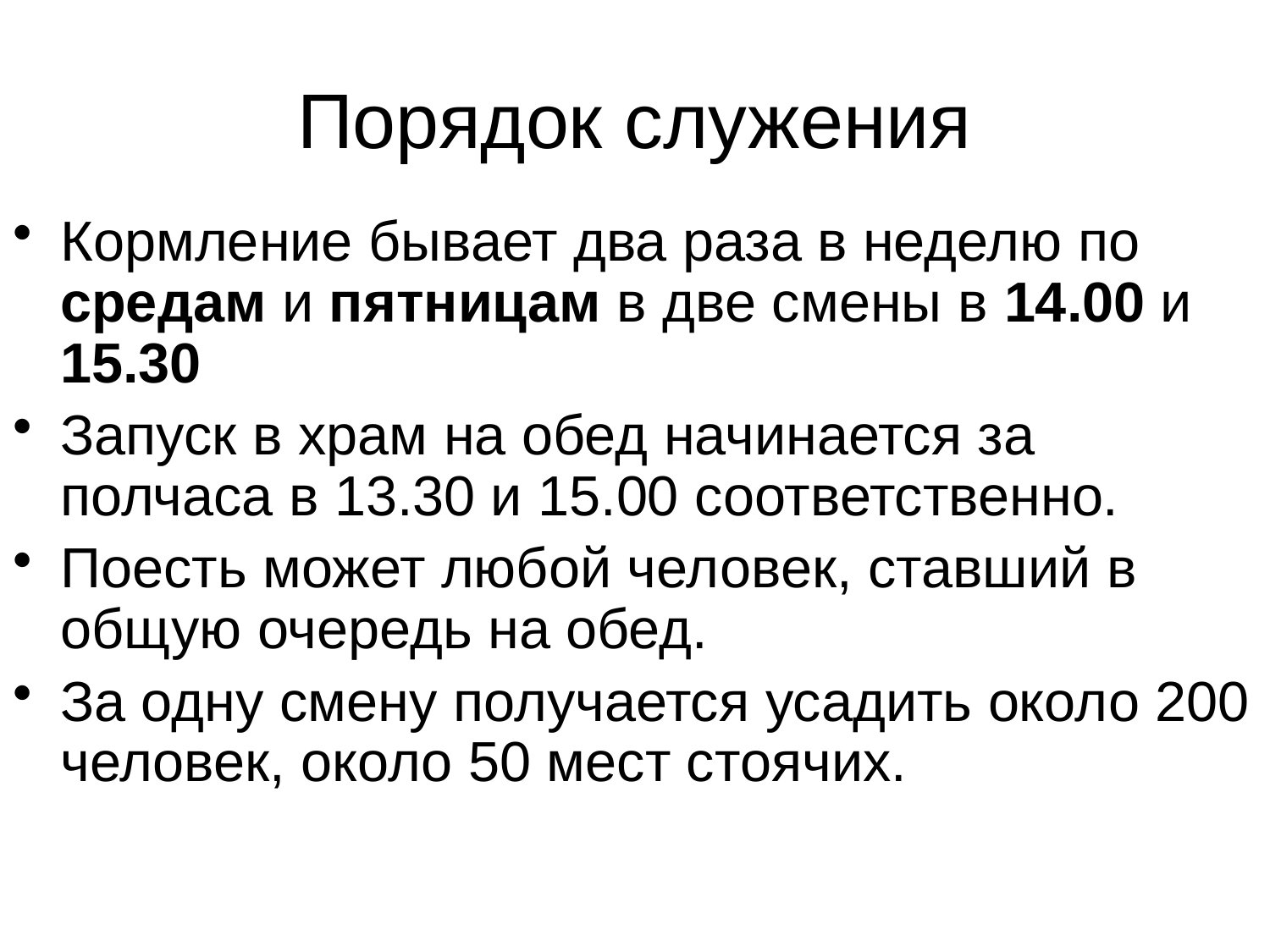

# Порядок служения
Кормление бывает два раза в неделю по средам и пятницам в две смены в 14.00 и 15.30
Запуск в храм на обед начинается за полчаса в 13.30 и 15.00 соответственно.
Поесть может любой человек, ставший в общую очередь на обед.
За одну смену получается усадить около 200 человек, около 50 мест стоячих.